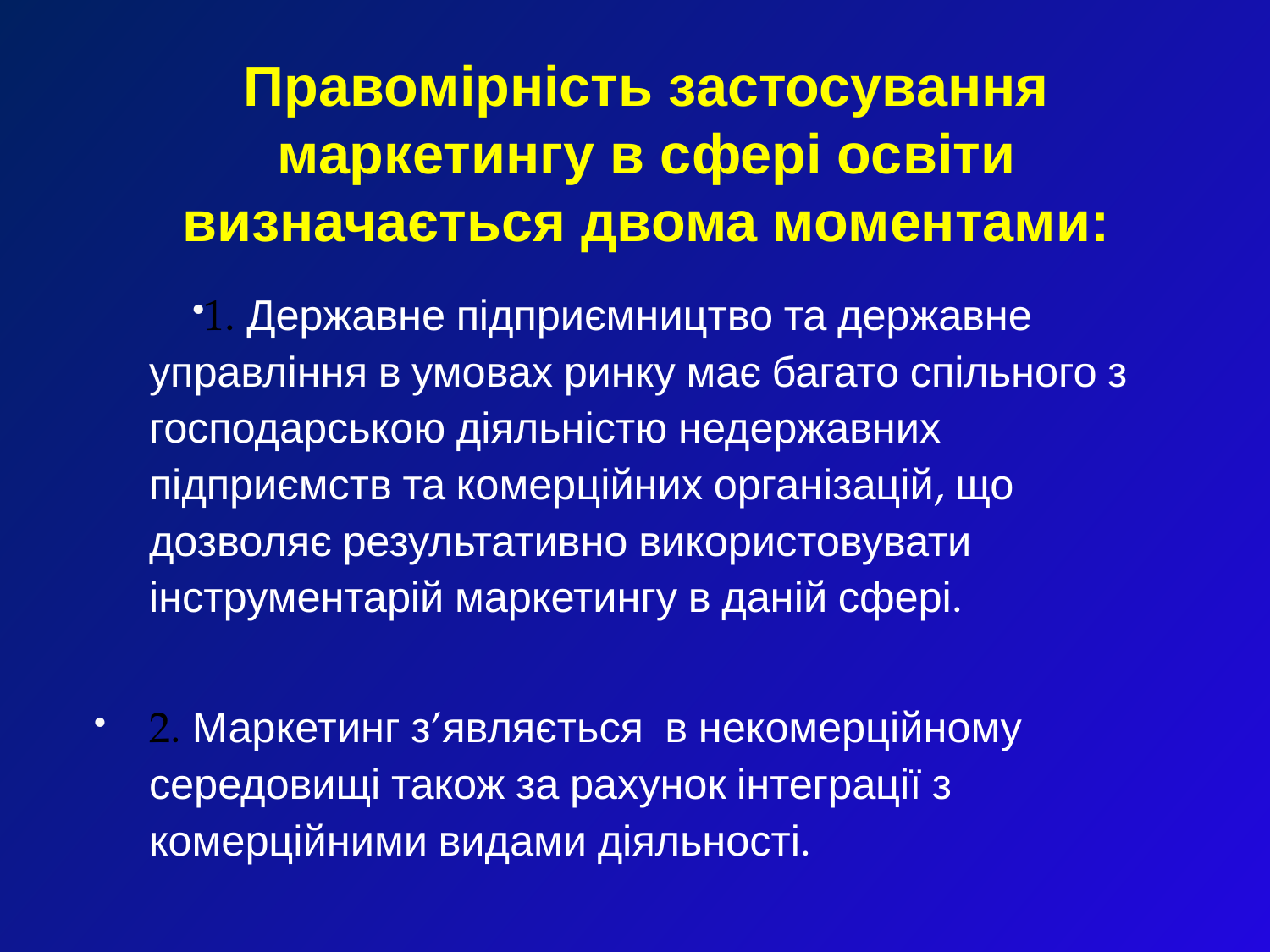

# Правомірність застосування маркетингу в сфері освіти визначається двома моментами:
1. Державне підприємництво та державне управління в умовах ринку має багато спільного з господарською діяльністю недержавних підприємств та комерційних організацій, що дозволяє результативно використовувати інструментарій маркетингу в даній сфері.

2. Маркетинг з’являється  в некомерційному середовищі також за рахунок інтеграції з комерційними видами діяльності.